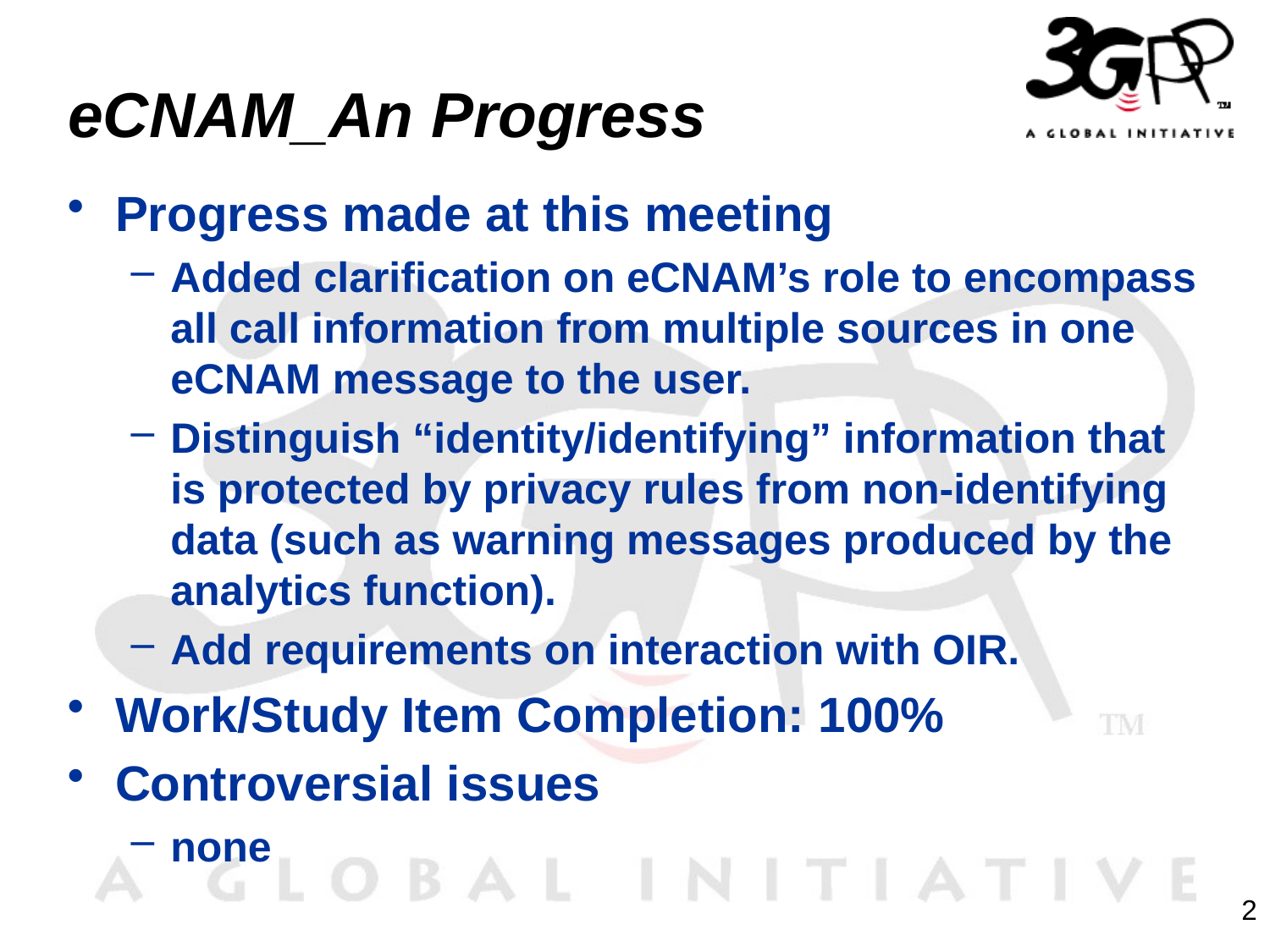

# eCNAM_An Progress
Progress made at this meeting
Added clarification on eCNAM’s role to encompass all call information from multiple sources in one eCNAM message to the user.
Distinguish “identity/identifying” information that is protected by privacy rules from non-identifying data (such as warning messages produced by the analytics function).
Add requirements on interaction with OIR.
Work/Study Item Completion: 100%
Controversial issues
none
2